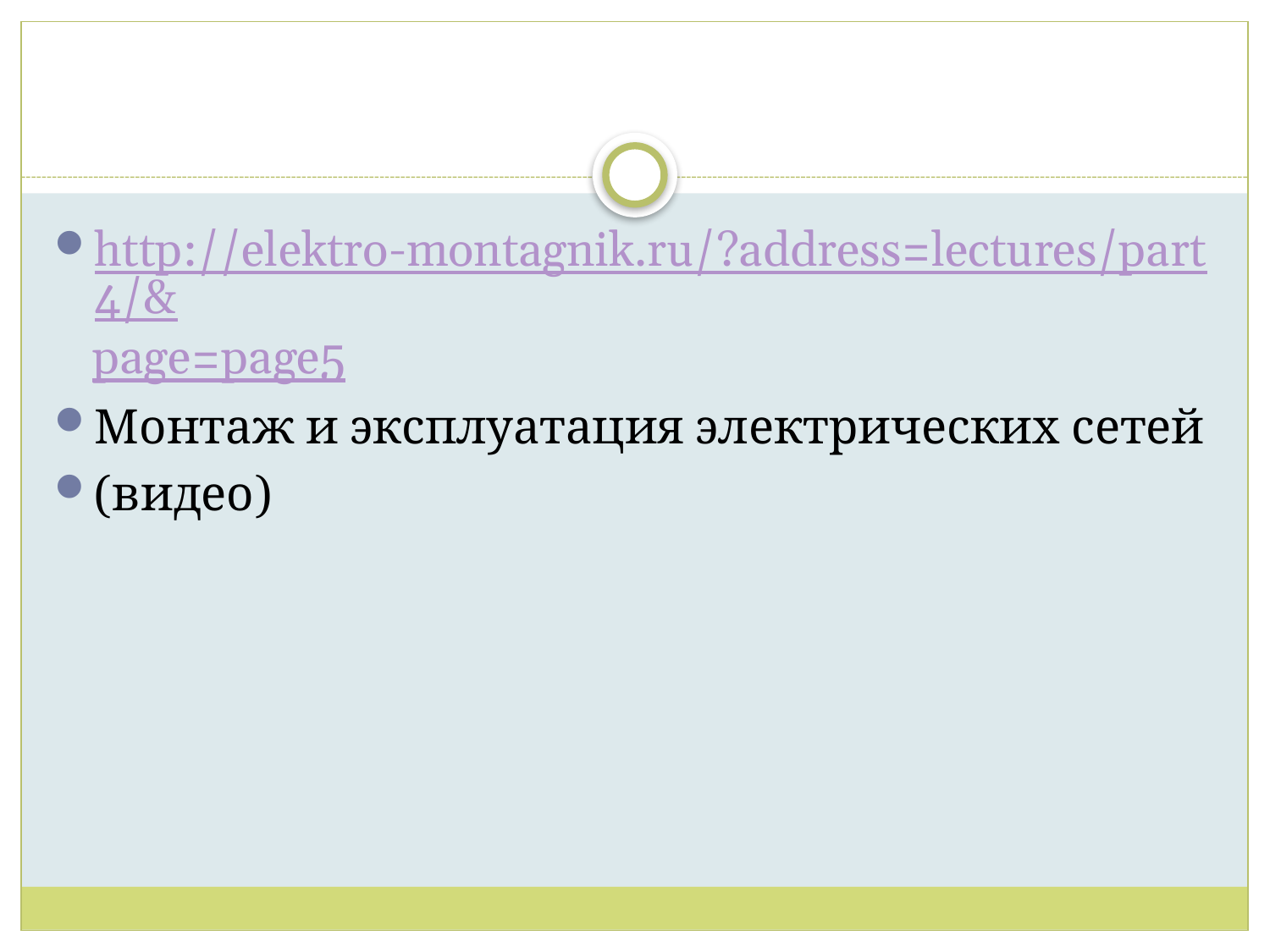

#
http://elektro-montagnik.ru/?address=lectures/part4/&page=page5
Монтаж и эксплуатация электрических сетей
(видео)